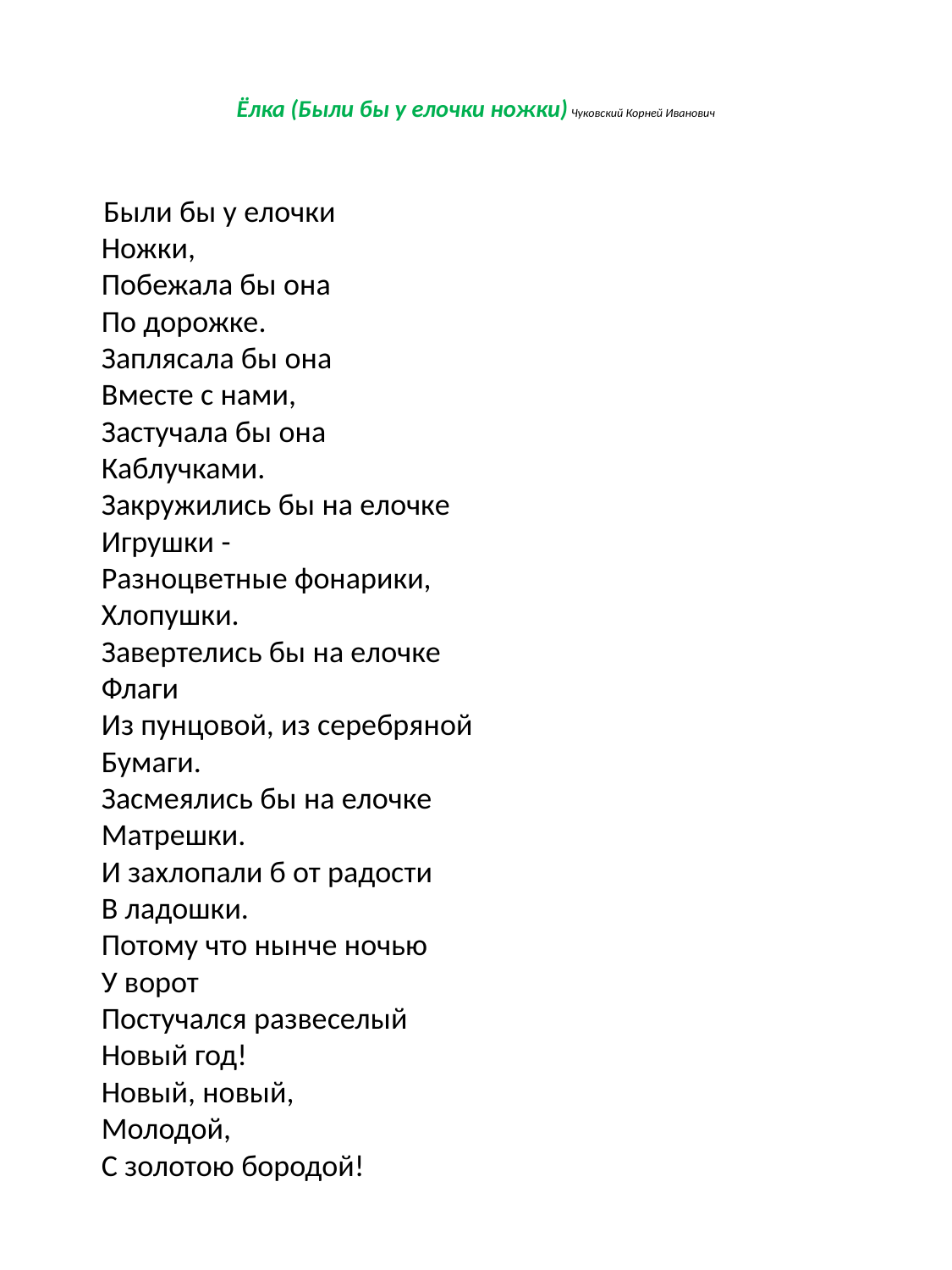

# Ёлка (Были бы у елочки ножки) Чуковский Корней Иванович
            Были бы у елочки
Ножки,
Побежала бы она
По дорожке.
Заплясала бы она
Вместе с нами,
Застучала бы она
Каблучками.
Закружились бы на елочке
Игрушки -
Разноцветные фонарики,
Хлопушки.
Завертелись бы на елочке
Флаги
Из пунцовой, из серебряной 
Бумаги.
Засмеялись бы на елочке
Матрешки.
И захлопали б от радости
В ладошки.
Потому что нынче ночью
У ворот
Постучался развеселый 
Новый год!
Новый, новый,
Молодой,
С золотою бородой!